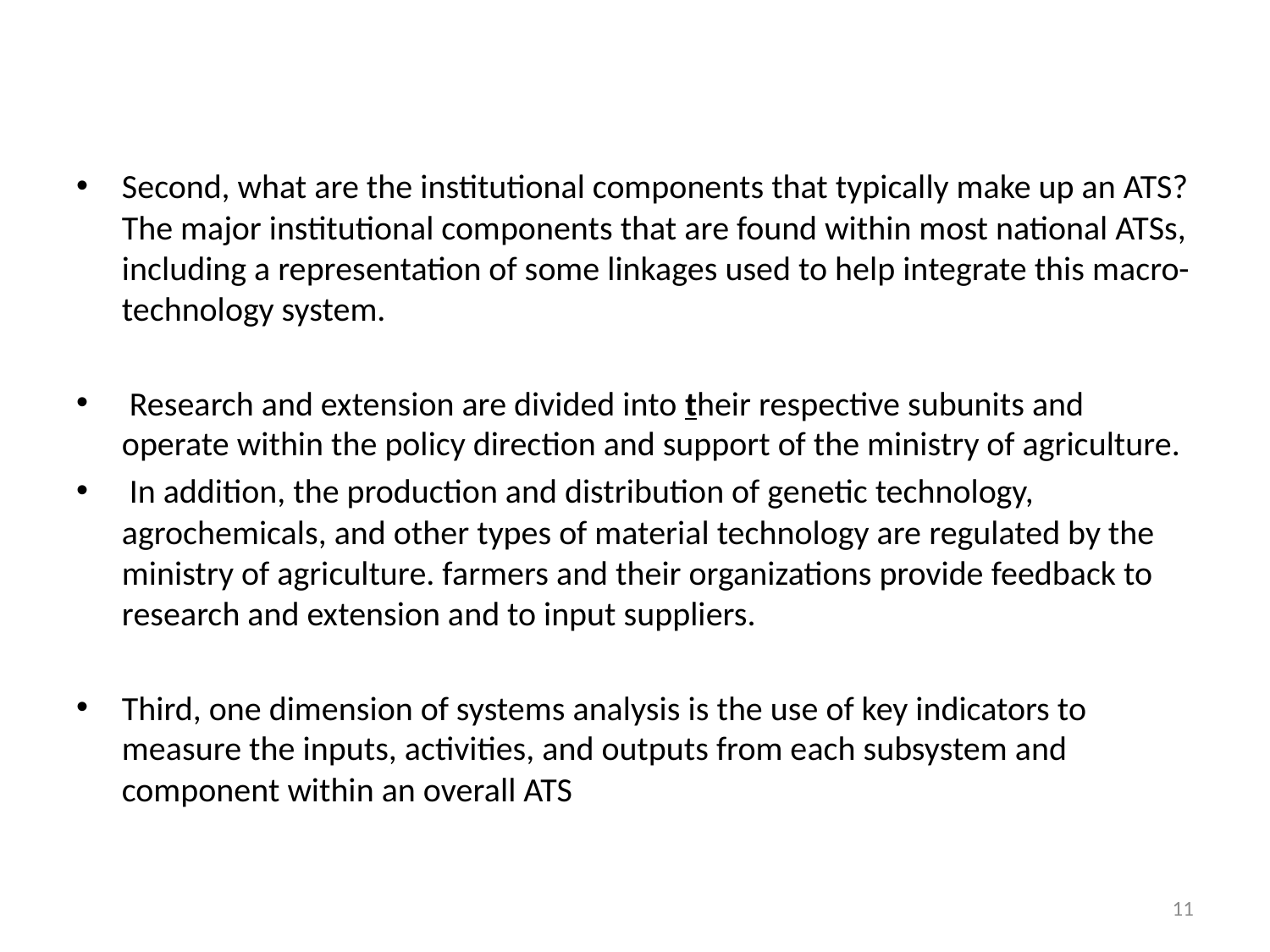

Second, what are the institutional components that typically make up an ATS? The major institutional components that are found within most national ATSs, including a representation of some linkages used to help integrate this macro-technology system.

 Research and extension are divided into their respective subunits and operate within the policy direction and support of the ministry of agriculture.
 In addition, the production and distribution of genetic technology, agrochemicals, and other types of material technology are regulated by the ministry of agriculture. farmers and their organizations provide feedback to research and extension and to input suppliers.

Third, one dimension of systems analysis is the use of key indicators to measure the inputs, activities, and outputs from each subsystem and component within an overall ATS
11